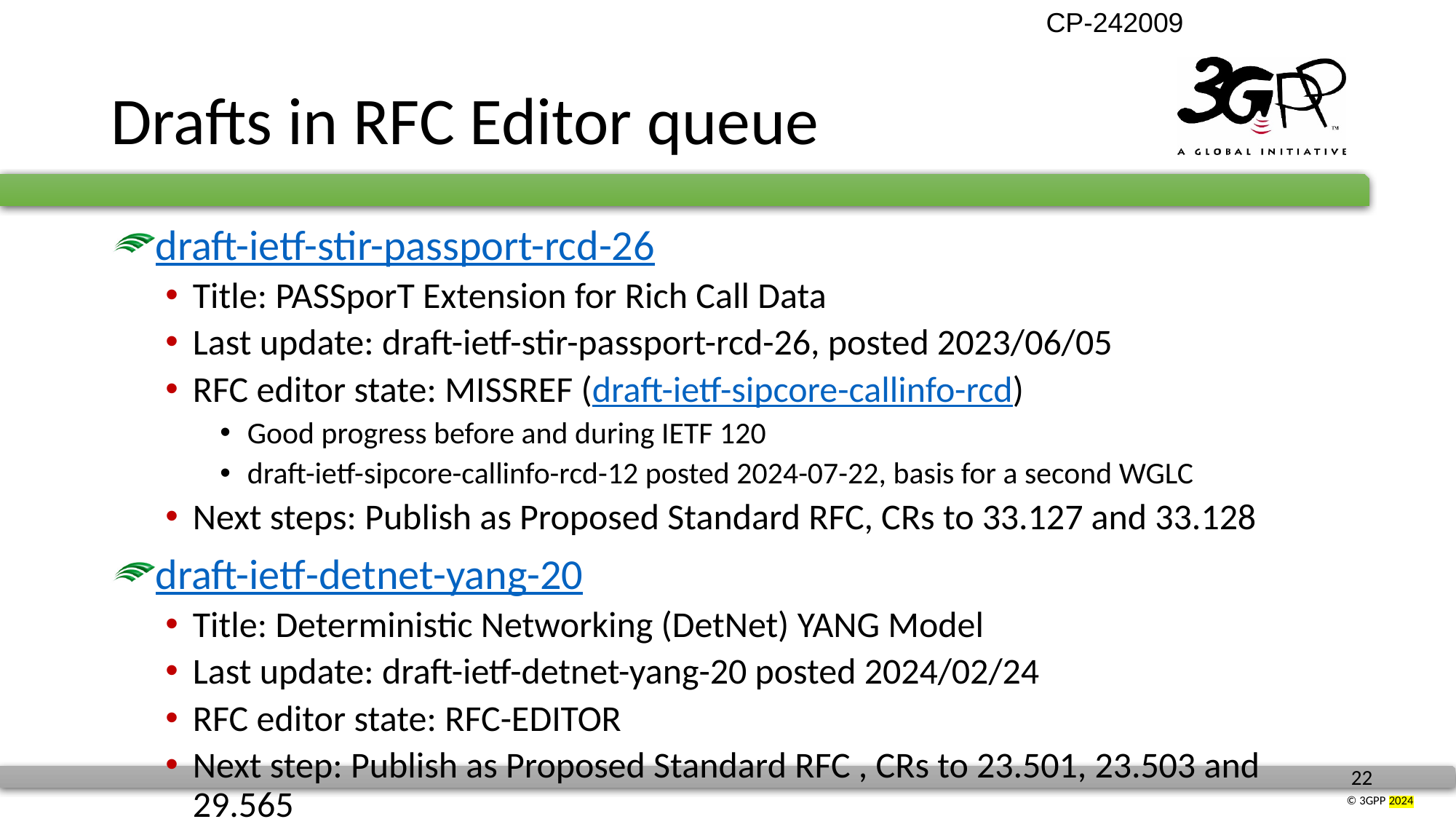

# Drafts in RFC Editor queue
draft-ietf-stir-passport-rcd-26
Title: PASSporT Extension for Rich Call Data
Last update: draft-ietf-stir-passport-rcd-26, posted 2023/06/05
RFC editor state: MISSREF (draft-ietf-sipcore-callinfo-rcd)
Good progress before and during IETF 120
draft-ietf-sipcore-callinfo-rcd-12 posted 2024-07-22, basis for a second WGLC
Next steps: Publish as Proposed Standard RFC, CRs to 33.127 and 33.128
draft-ietf-detnet-yang-20
Title: Deterministic Networking (DetNet) YANG Model
Last update: draft-ietf-detnet-yang-20 posted 2024/02/24
RFC editor state: RFC-EDITOR
Next step: Publish as Proposed Standard RFC , CRs to 23.501, 23.503 and 29.565